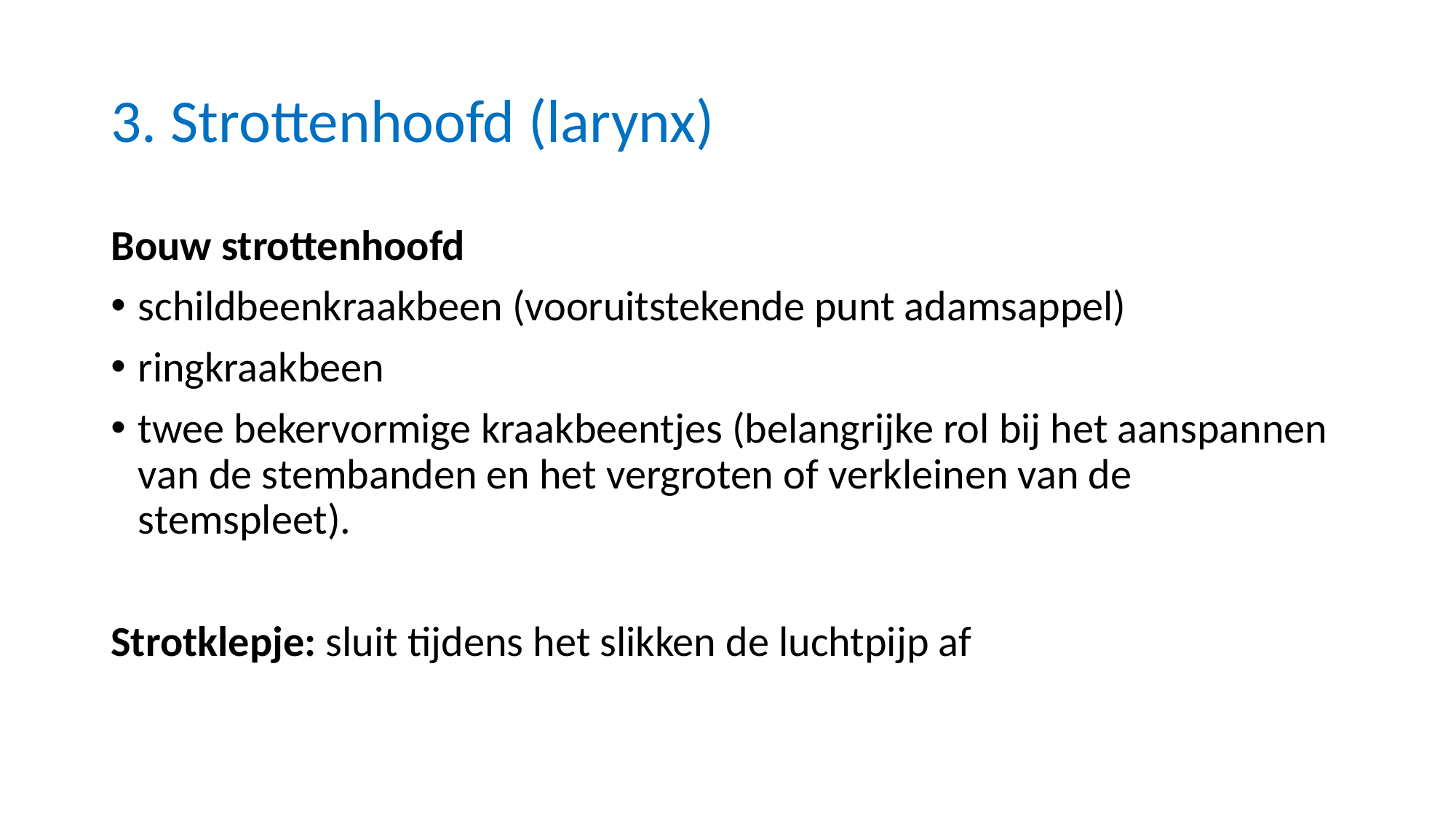

# 3. Strottenhoofd (larynx)
Bouw strottenhoofd
schildbeenkraakbeen (vooruitstekende punt adamsappel)
ringkraakbeen
twee bekervormige kraakbeentjes (belangrijke rol bij het aanspannen van de stembanden en het vergroten of verkleinen van de stemspleet).

Strotklepje: sluit tijdens het slikken de luchtpijp af